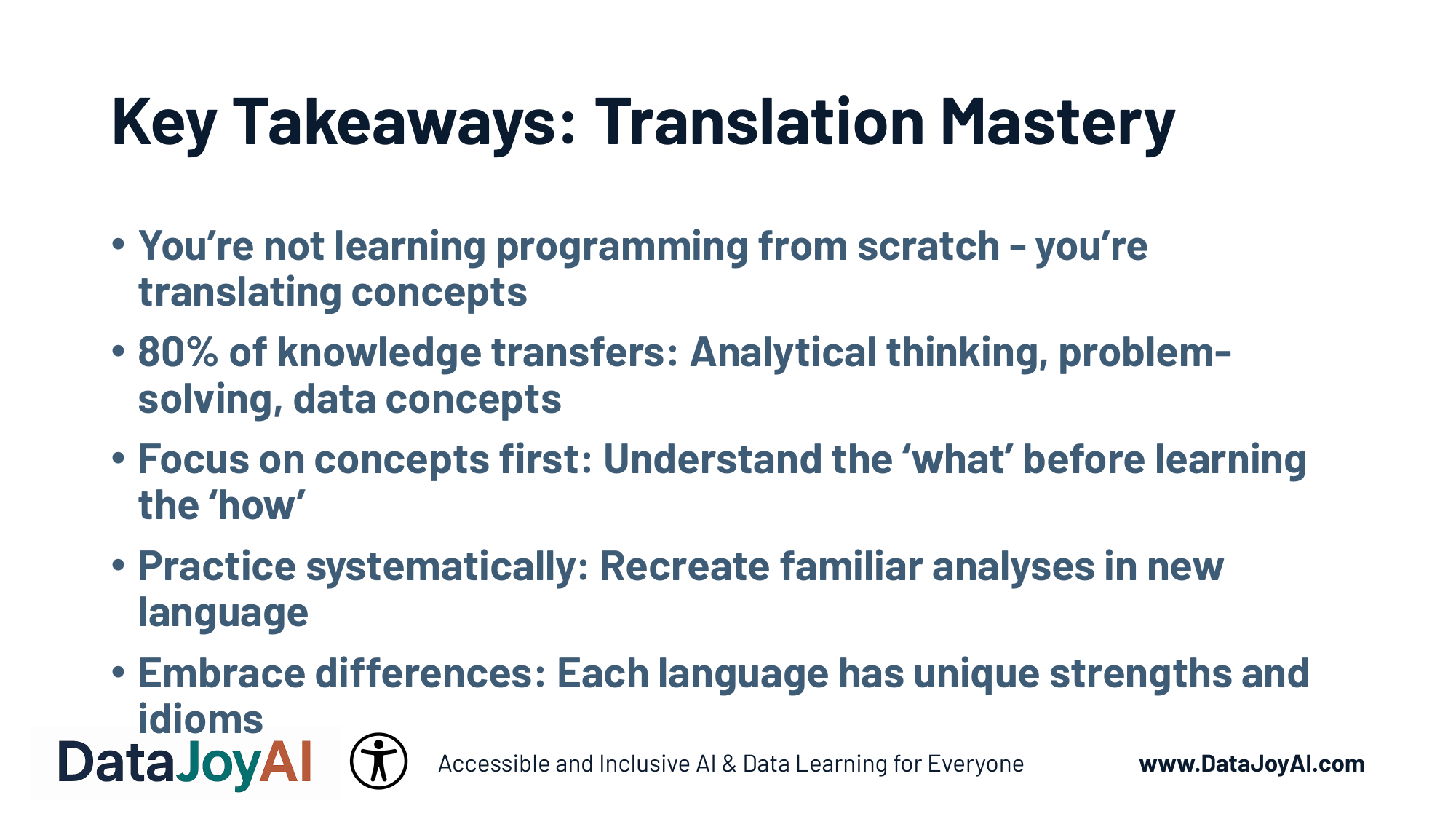

# Key Takeaways: Translation Mastery
You’re not learning programming from scratch - you’re translating concepts
80% of knowledge transfers: Analytical thinking, problem-solving, data concepts
Focus on concepts first: Understand the ‘what’ before learning the ‘how’
Practice systematically: Recreate familiar analyses in new language
Embrace differences: Each language has unique strengths and idioms